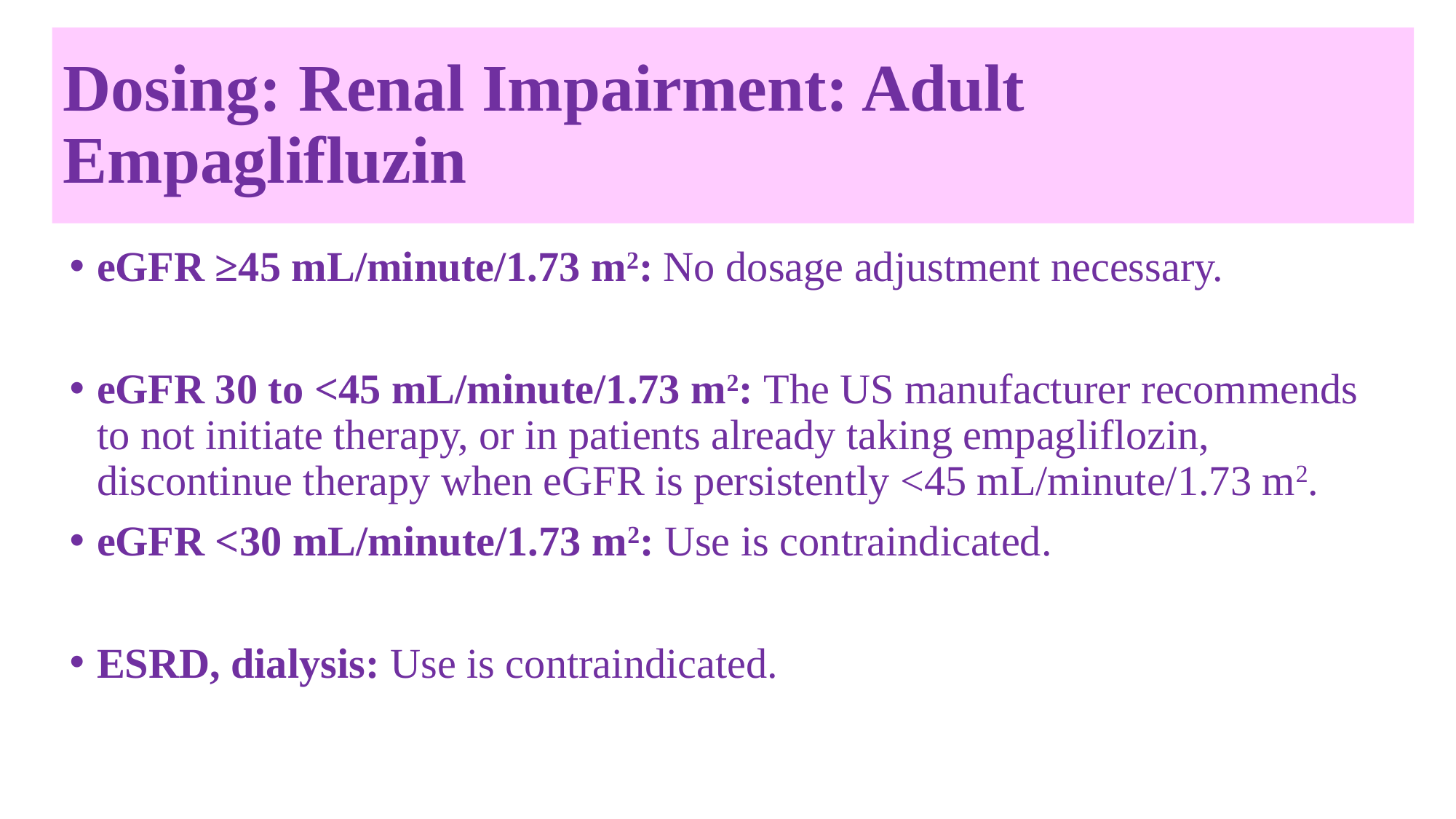

# Dosing: Renal Impairment: Adult Empaglifluzin
eGFR ≥45 mL/minute/1.73 m2: No dosage adjustment necessary.

eGFR 30 to <45 mL/minute/1.73 m2: The US manufacturer recommends to not initiate therapy, or in patients already taking empagliflozin, discontinue therapy when eGFR is persistently <45 mL/minute/1.73 m2.
eGFR <30 mL/minute/1.73 m2: Use is contraindicated.

ESRD, dialysis: Use is contraindicated.